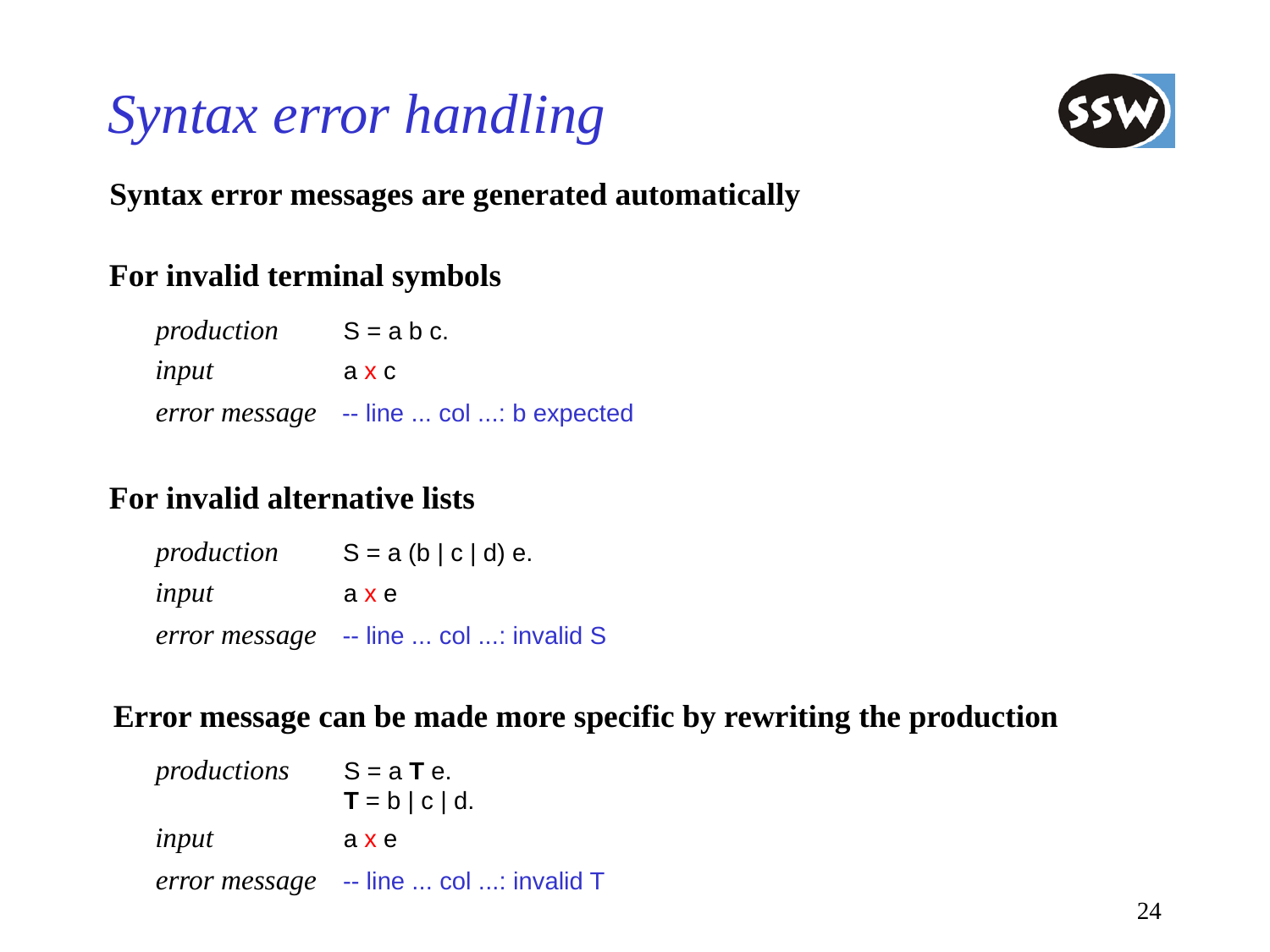

# Syntax error handling
Syntax error messages are generated automatically
For invalid terminal symbols
production
S = a b c.
input
a x c
error message
-- line ... col ...: b expected
For invalid alternative lists
production
S = a (b | c | d) e.
input
a x e
error message
-- line ... col ...: invalid S
Error message can be made more specific by rewriting the production
productions
S = a T e.
T = b | c | d.
input
a x e
error message
-- line ... col ...: invalid T
24